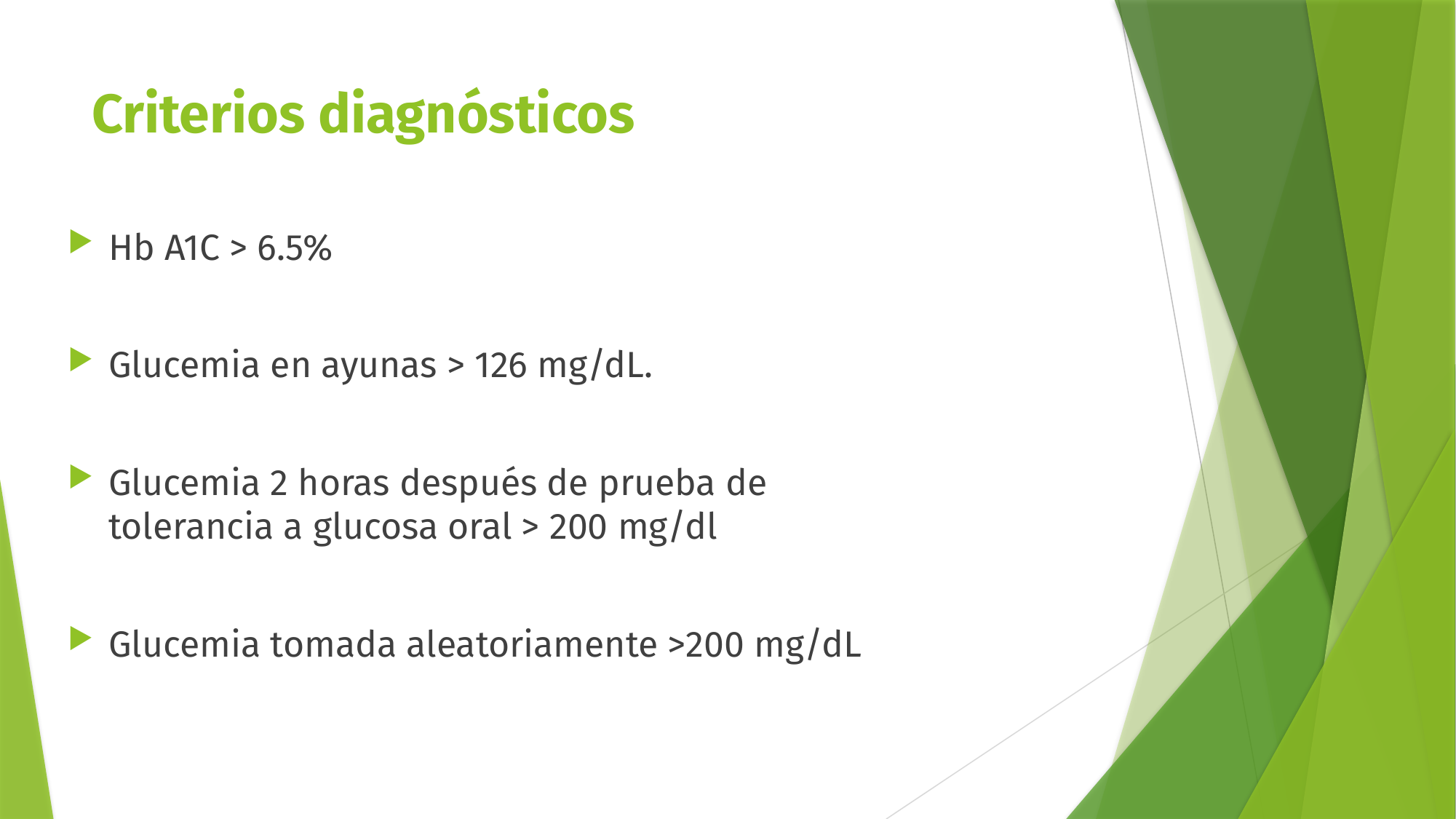

# Criterios diagnósticos
Hb A1C > 6.5%

Glucemia en ayunas > 126 mg/dL.

Glucemia 2 horas después de prueba de tolerancia a glucosa oral > 200 mg/dl

Glucemia tomada aleatoriamente >200 mg/dL